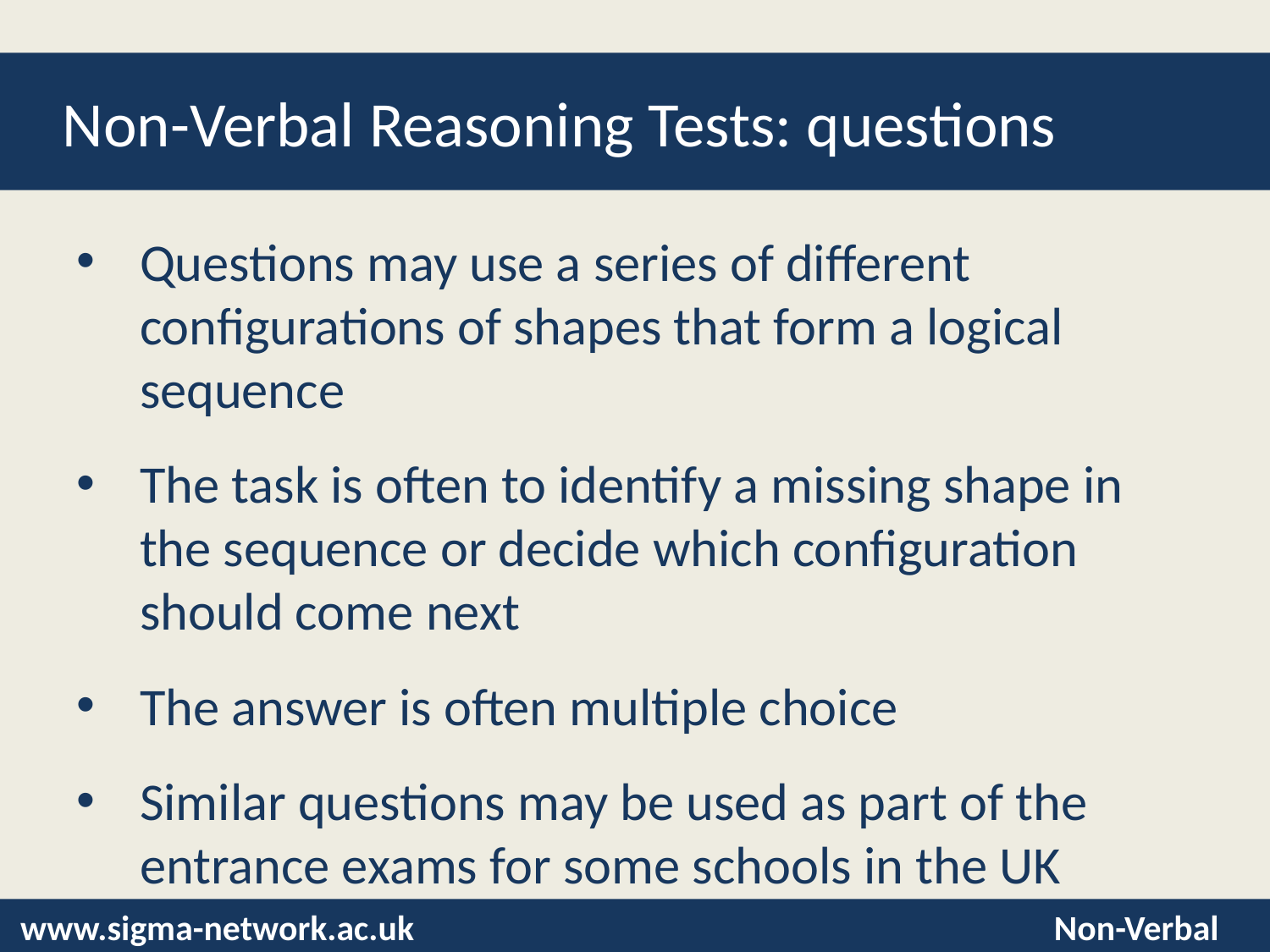

# Non-Verbal Reasoning Tests: questions
Questions may use a series of different configurations of shapes that form a logical sequence
The task is often to identify a missing shape in the sequence or decide which configuration should come next
The answer is often multiple choice
Similar questions may be used as part of the entrance exams for some schools in the UK